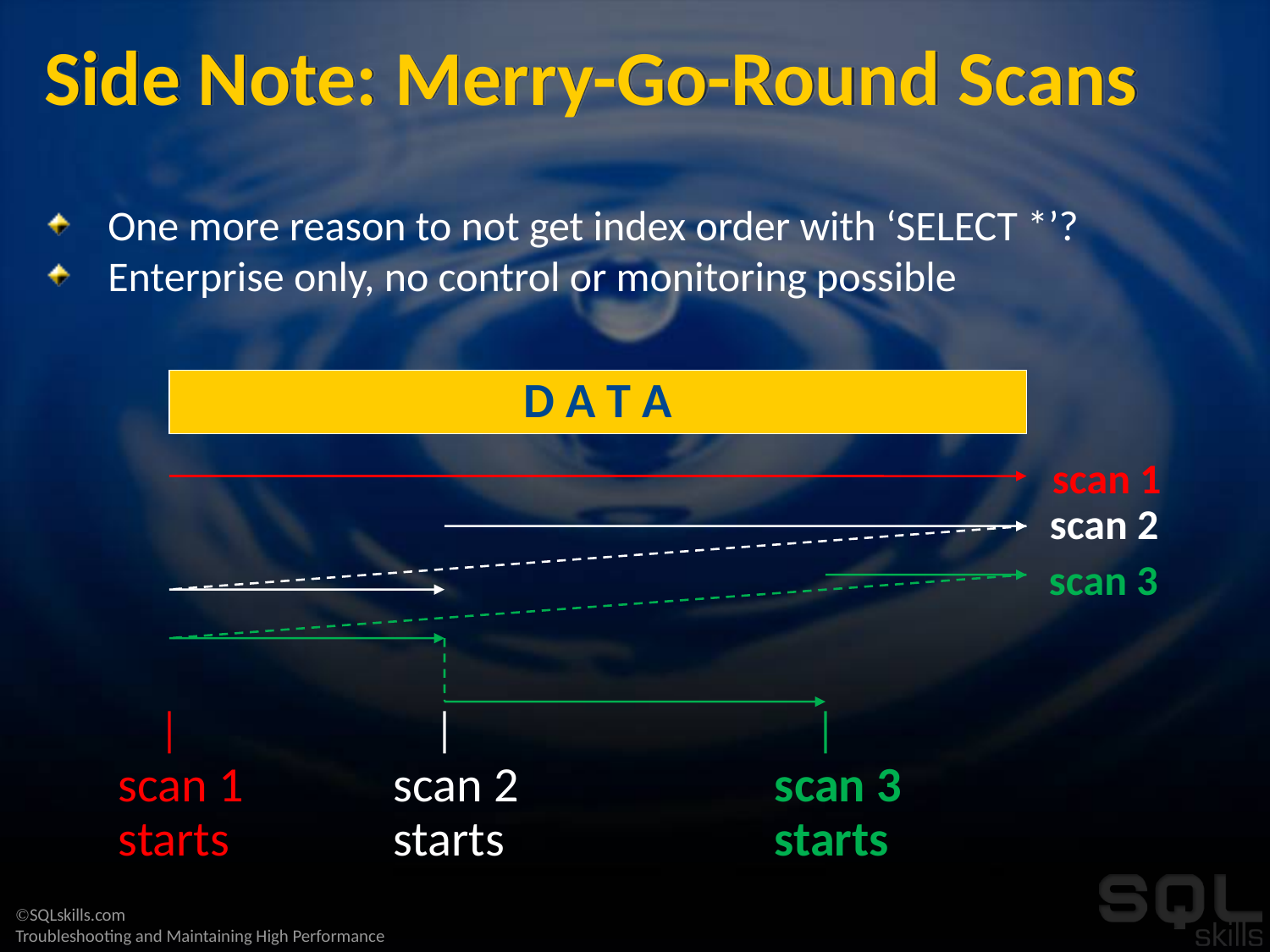

# Side Note: Merry-Go-Round Scans
One more reason to not get index order with ‘SELECT *’?
Enterprise only, no control or monitoring possible
D A T A
scan 1

scan 3

scan 1 starts
scan 2 starts
scan 3
starts
scan 2